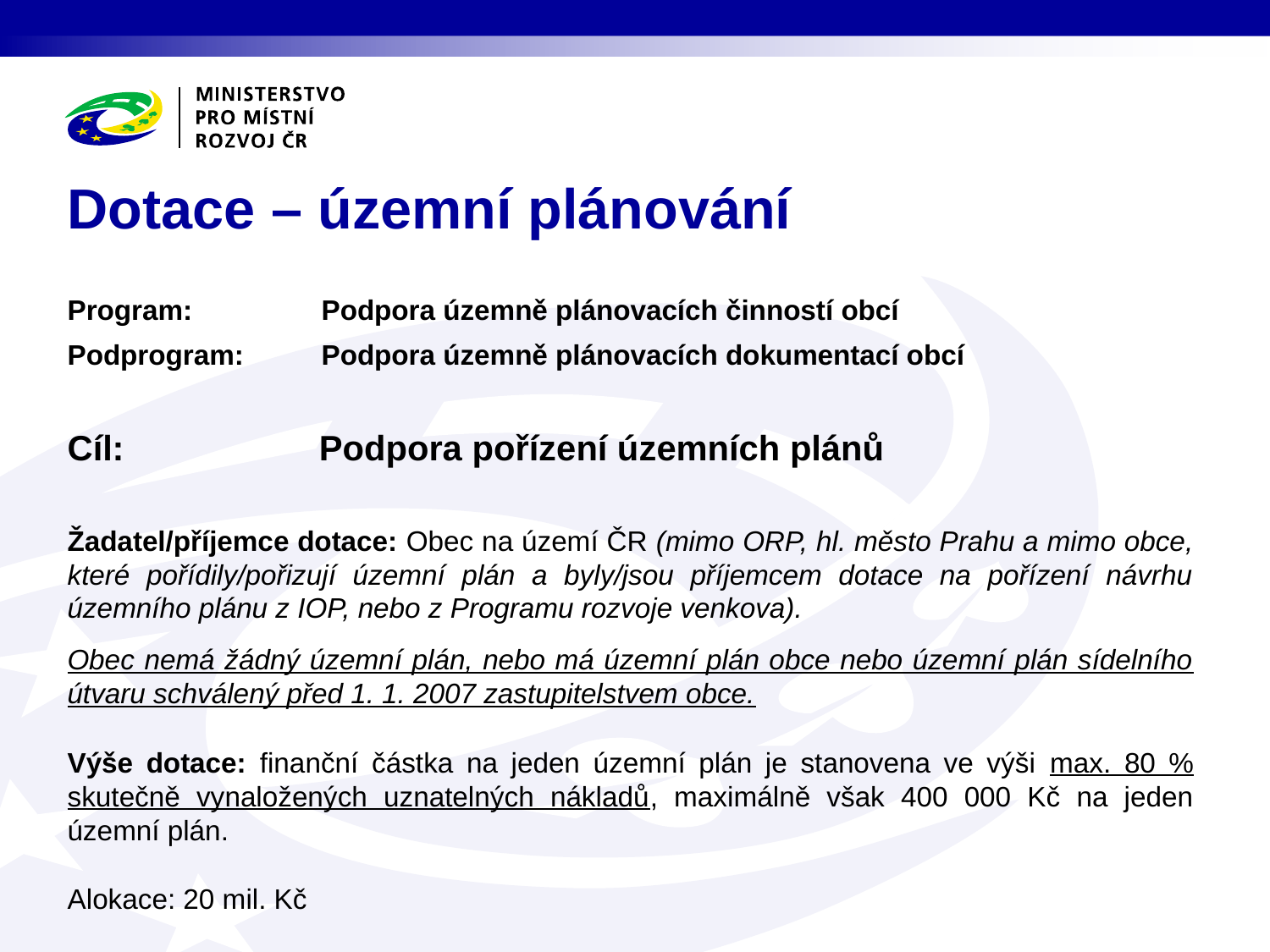

# Dotace – územní plánování
Program: 	Podpora územně plánovacích činností obcí
Podprogram: 	Podpora územně plánovacích dokumentací obcí

Cíl:                    Podpora pořízení územních plánů

Žadatel/příjemce dotace: Obec na území ČR (mimo ORP, hl. město Prahu a mimo obce, které pořídily/pořizují územní plán a byly/jsou příjemcem dotace na pořízení návrhu územního plánu z IOP, nebo z Programu rozvoje venkova).
Obec nemá žádný územní plán, nebo má územní plán obce nebo územní plán sídelního útvaru schválený před 1. 1. 2007 zastupitelstvem obce.
Výše dotace: finanční částka na jeden územní plán je stanovena ve výši max. 80 % skutečně vynaložených uznatelných nákladů, maximálně však 400 000 Kč na jeden územní plán.
Alokace: 20 mil. Kč